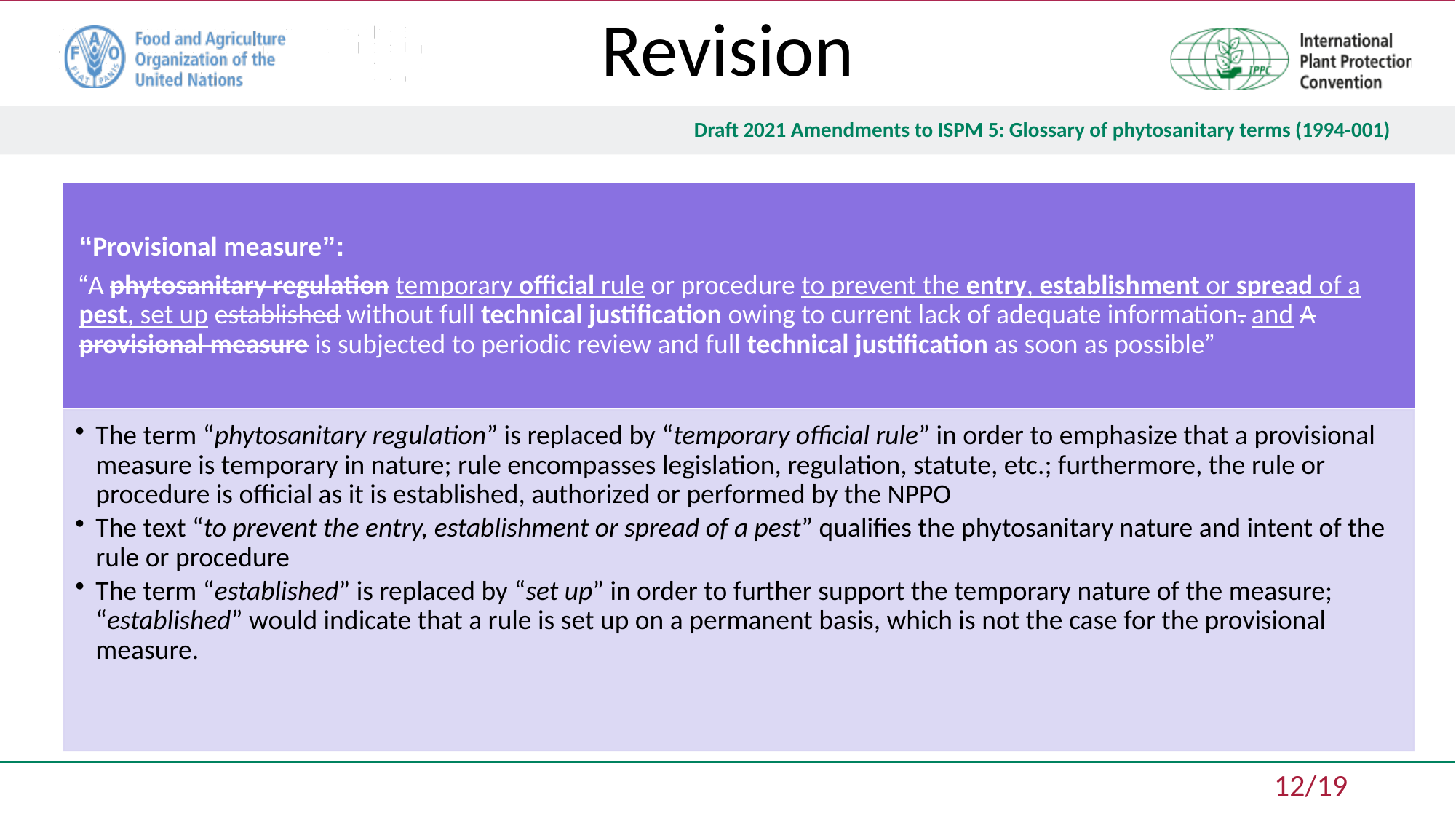

Revision
“Provisional measure”:
“A phytosanitary regulation temporary official rule or procedure to prevent the entry, establishment or spread of a pest, set up established without full technical justification owing to current lack of adequate information. and A provisional measure is subjected to periodic review and full technical justification as soon as possible”
The term “phytosanitary regulation” is replaced by “temporary official rule” in order to emphasize that a provisional measure is temporary in nature; rule encompasses legislation, regulation, statute, etc.; furthermore, the rule or procedure is official as it is established, authorized or performed by the NPPO
The text “to prevent the entry, establishment or spread of a pest” qualifies the phytosanitary nature and intent of the rule or procedure
The term “established” is replaced by “set up” in order to further support the temporary nature of the measure; “established” would indicate that a rule is set up on a permanent basis, which is not the case for the provisional measure.